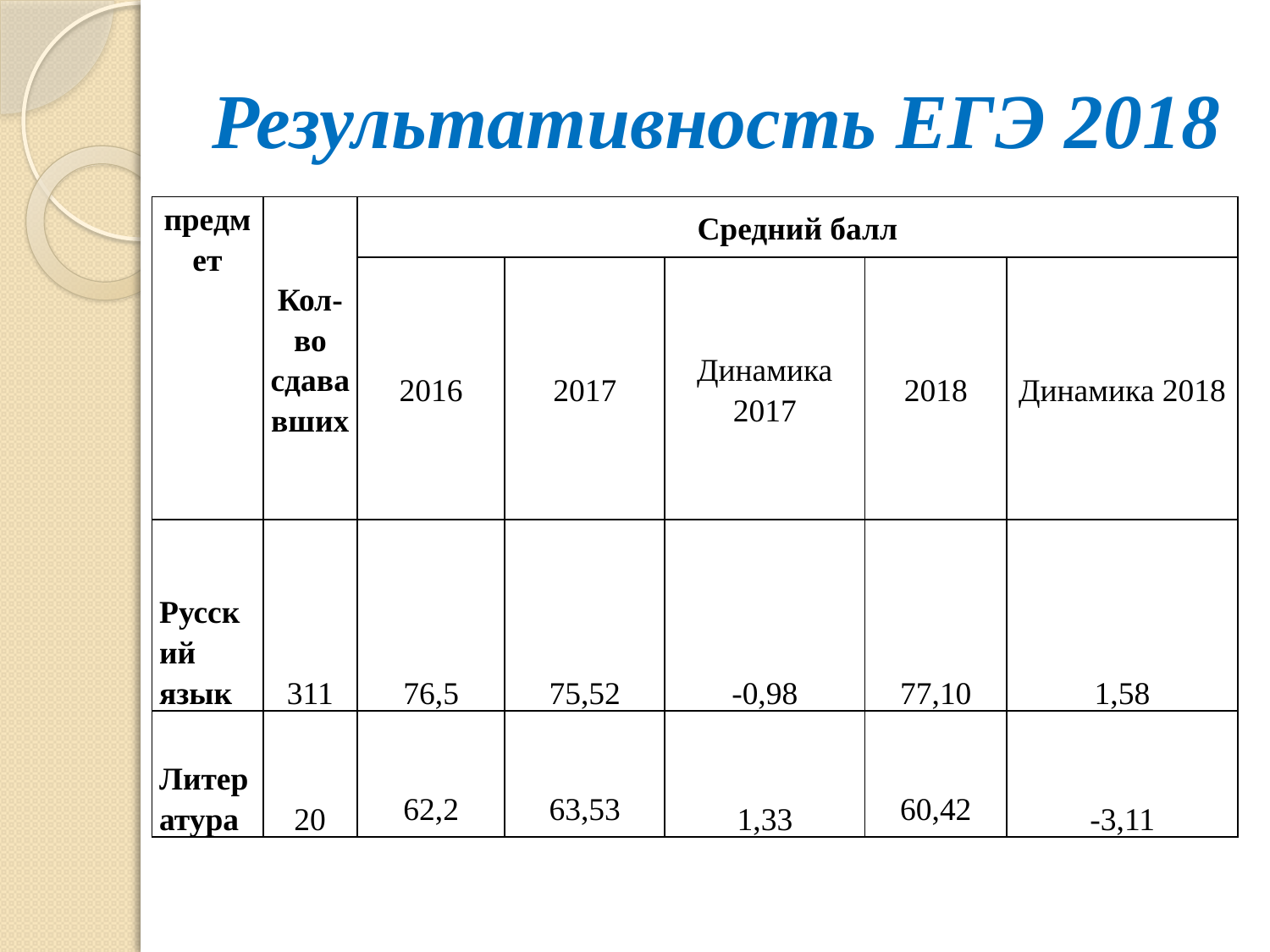

# Результативность ЕГЭ 2018
| предмет | Кол-во сдававших | Средний балл |  |  |  |  |
| --- | --- | --- | --- | --- | --- | --- |
|  |  | 2016 | 2017 | Динамика 2017 | 2018 | Динамика 2018 |
| Русский язык | 311 | 76,5 | 75,52 | -0,98 | 77,10 | 1,58 |
| Литература | 20 | 62,2 | 63,53 | 1,33 | 60,42 | -3,11 |